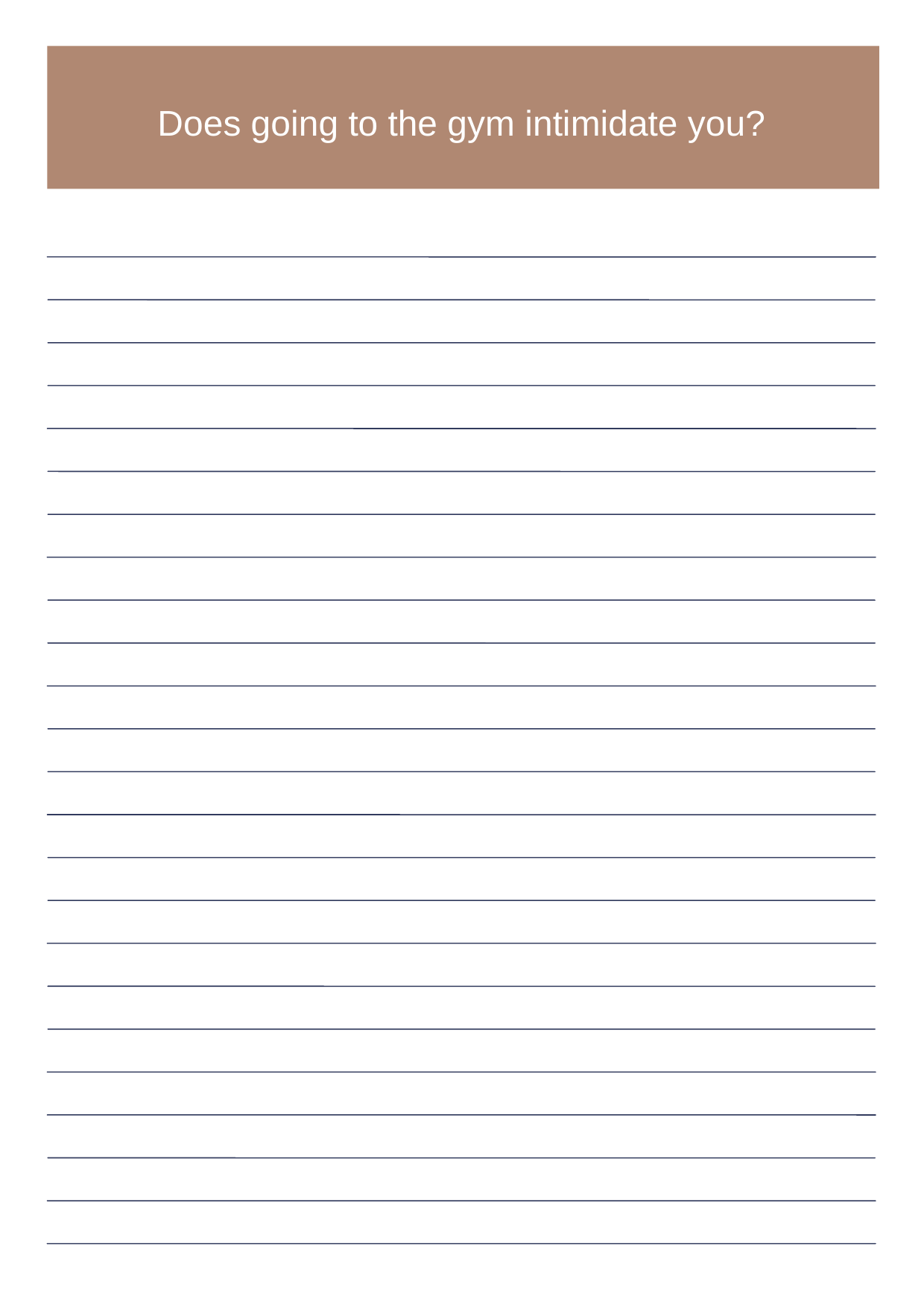

Does going to the gym intimidate you?